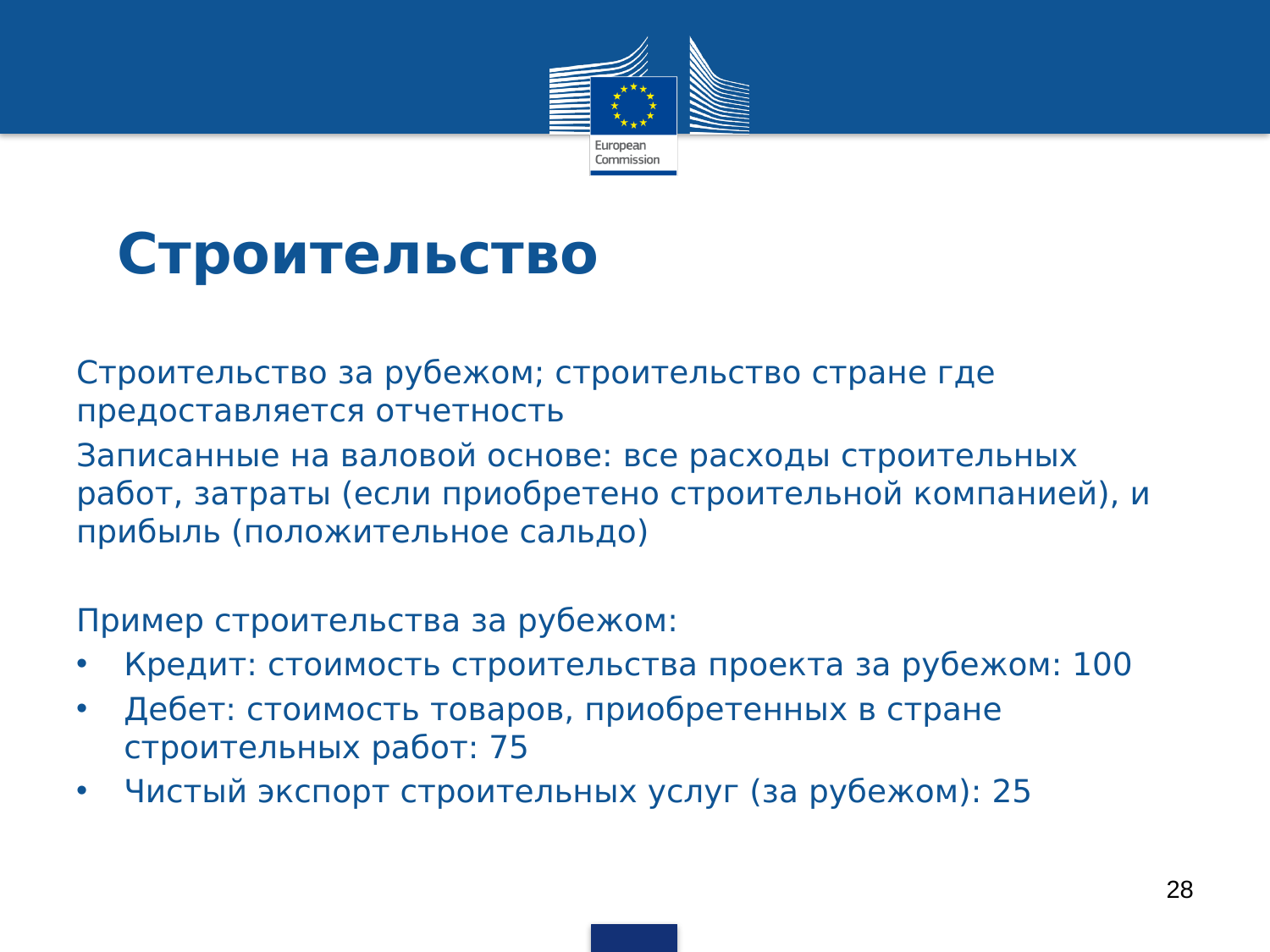

# Строительство
Строительство за рубежом; строительство стране где предоставляется отчетность
Записанные на валовой основе: все расходы строительных работ, затраты (если приобретено строительной компанией), и прибыль (положительное сальдо)

Пример строительства за рубежом:
Кредит: стоимость строительства проекта за рубежом: 100
Дебет: стоимость товаров, приобретенных в стране строительных работ: 75
Чистый экспорт строительных услуг (за рубежом): 25
28